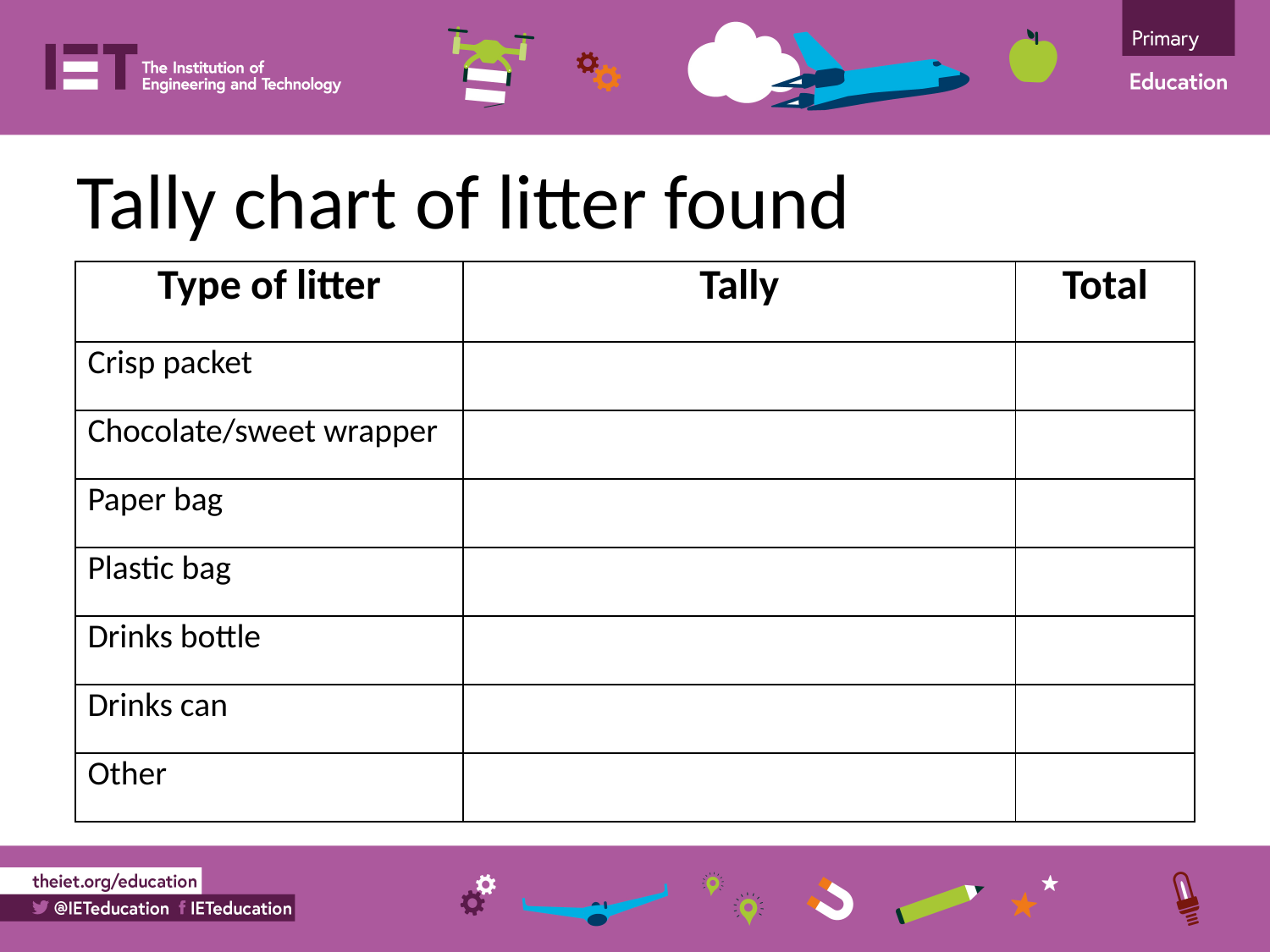

# Tally chart of litter found
| Type of litter | Tally | Total |
| --- | --- | --- |
| Crisp packet |  |  |
| Chocolate/sweet wrapper |  |  |
| Paper bag |  |  |
| Plastic bag |  |  |
| Drinks bottle |  |  |
| Drinks can |  |  |
| Other |  |  |